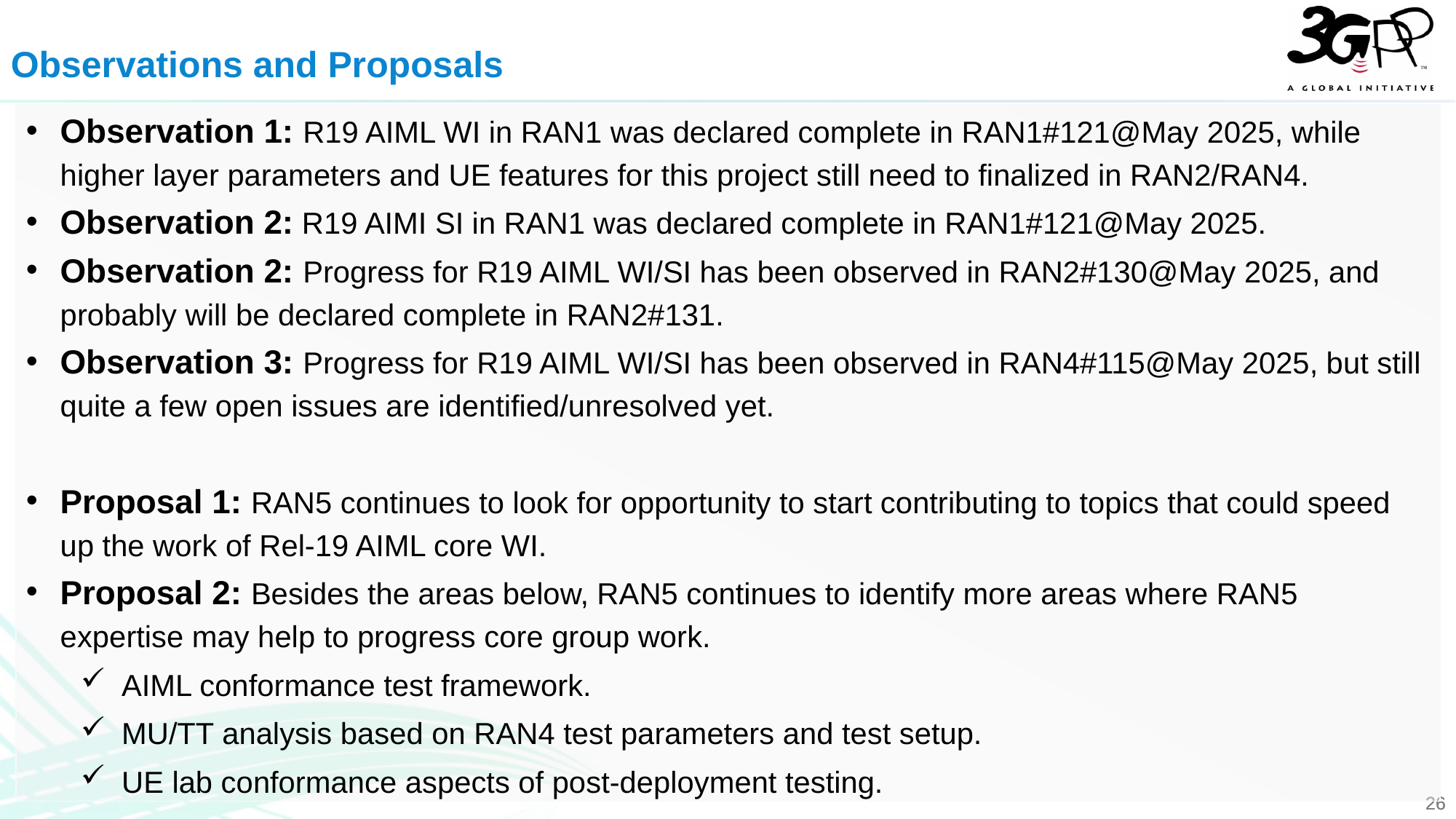

Observations and Proposals
Observation 1: R19 AIML WI in RAN1 was declared complete in RAN1#121@May 2025, while higher layer parameters and UE features for this project still need to finalized in RAN2/RAN4.
Observation 2: R19 AIMI SI in RAN1 was declared complete in RAN1#121@May 2025.
Observation 2: Progress for R19 AIML WI/SI has been observed in RAN2#130@May 2025, and probably will be declared complete in RAN2#131.
Observation 3: Progress for R19 AIML WI/SI has been observed in RAN4#115@May 2025, but still quite a few open issues are identified/unresolved yet.

Proposal 1: RAN5 continues to look for opportunity to start contributing to topics that could speed up the work of Rel-19 AIML core WI.
Proposal 2: Besides the areas below, RAN5 continues to identify more areas where RAN5 expertise may help to progress core group work.
AIML conformance test framework.
MU/TT analysis based on RAN4 test parameters and test setup.
UE lab conformance aspects of post-deployment testing.